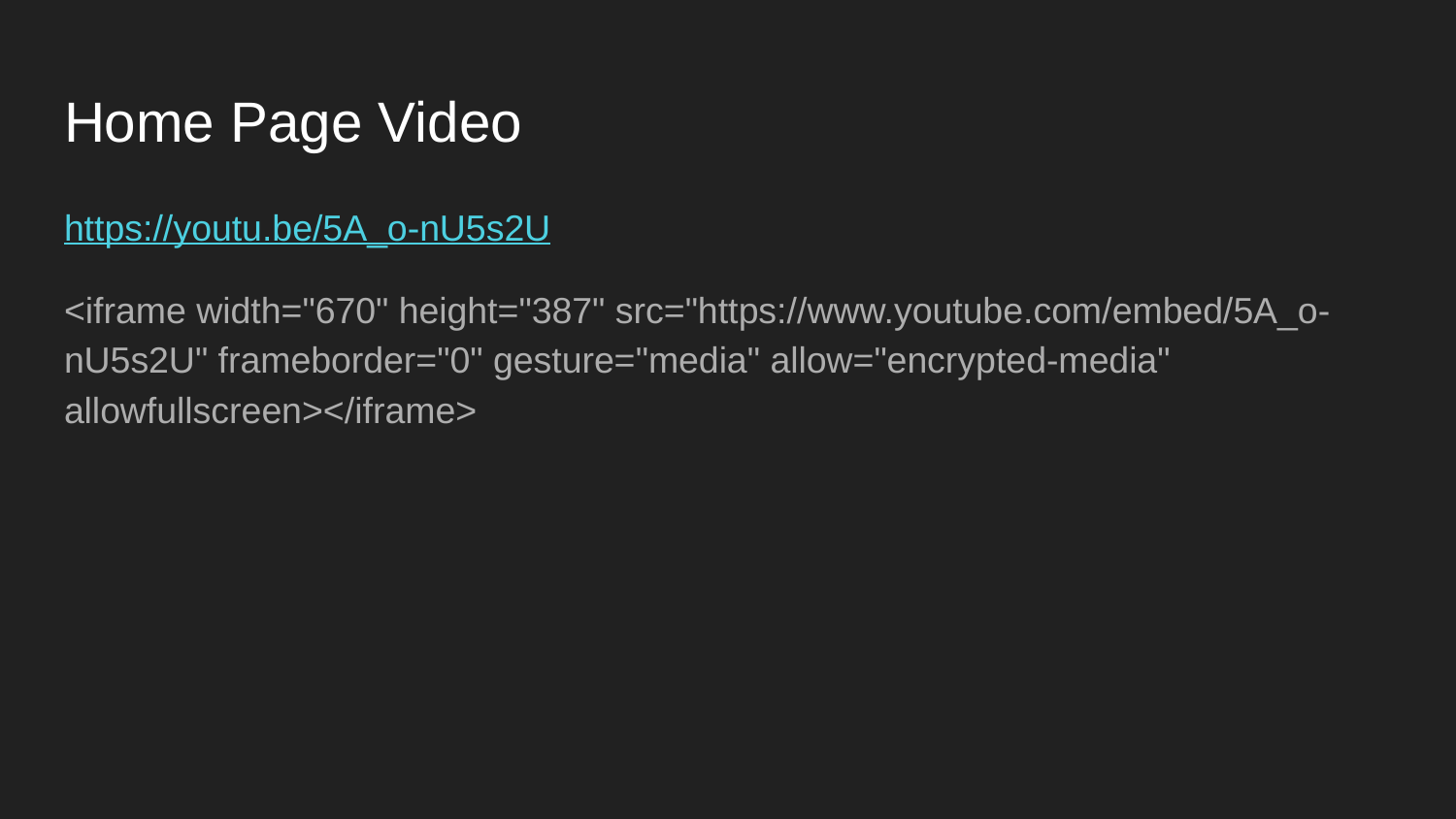

# Home Page Video
https://youtu.be/5A_o-nU5s2U
<iframe width="670" height="387" src="https://www.youtube.com/embed/5A_o-nU5s2U" frameborder="0" gesture="media" allow="encrypted-media" allowfullscreen></iframe>